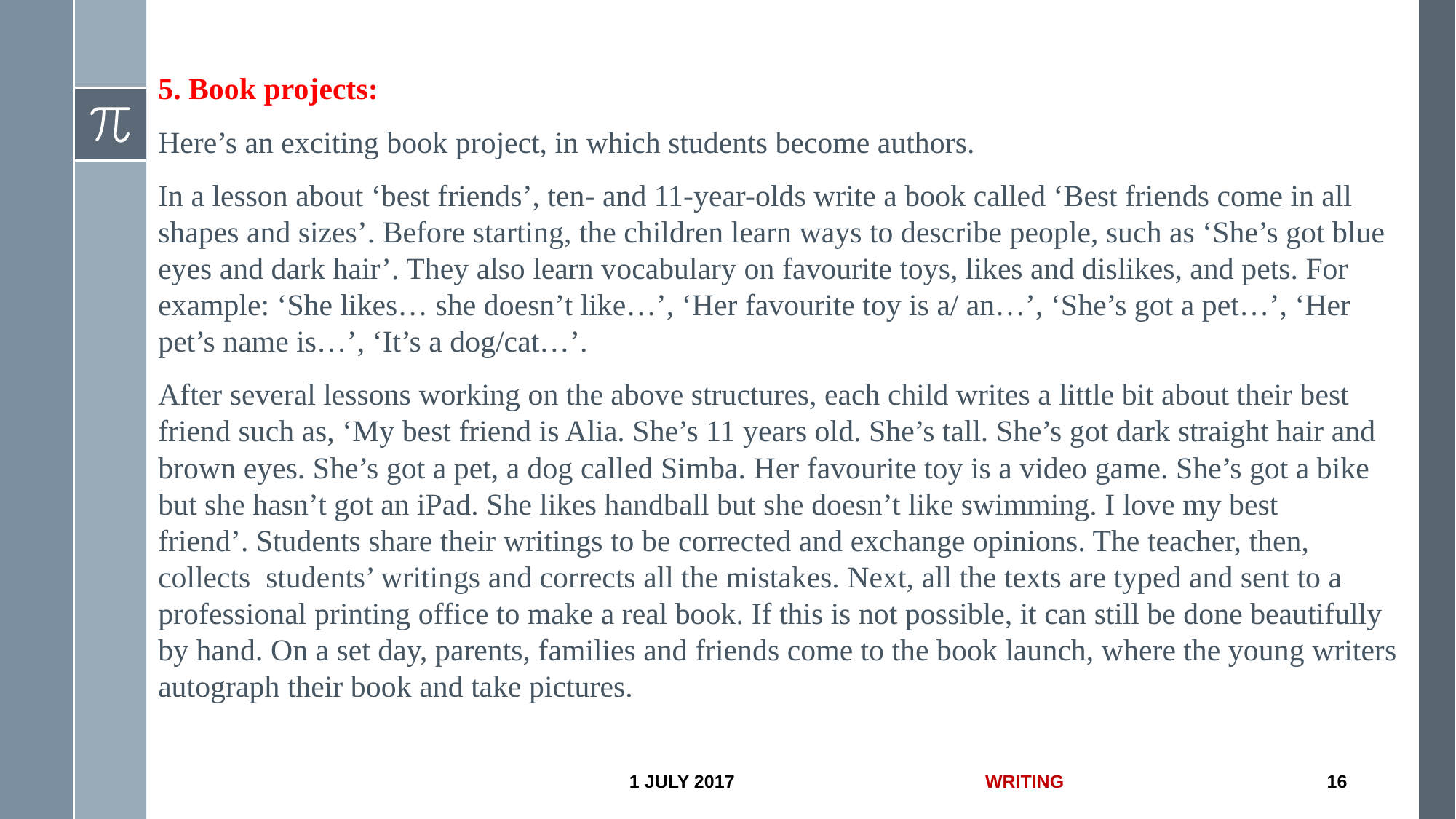

5. Book projects:
Here’s an exciting book project, in which students become authors.
In a lesson about ‘best friends’, ten- and 11-year-olds write a book called ‘Best friends come in all shapes and sizes’. Before starting, the children learn ways to describe people, such as ‘She’s got blue eyes and dark hair’. They also learn vocabulary on favourite toys, likes and dislikes, and pets. For example: ‘She likes… she doesn’t like…’, ‘Her favourite toy is a/ an…’, ‘She’s got a pet…’, ‘Her pet’s name is…’, ‘It’s a dog/cat…’.
After several lessons working on the above structures, each child writes a little bit about their best friend such as, ‘My best friend is Alia. She’s 11 years old. She’s tall. She’s got dark straight hair and brown eyes. She’s got a pet, a dog called Simba. Her favourite toy is a video game. She’s got a bike but she hasn’t got an iPad. She likes handball but she doesn’t like swimming. I love my best friend’. Students share their writings to be corrected and exchange opinions. The teacher, then, collects  students’ writings and corrects all the mistakes. Next, all the texts are typed and sent to a professional printing office to make a real book. If this is not possible, it can still be done beautifully by hand. On a set day, parents, families and friends come to the book launch, where the young writers autograph their book and take pictures.

1 July 2017
Writing
16